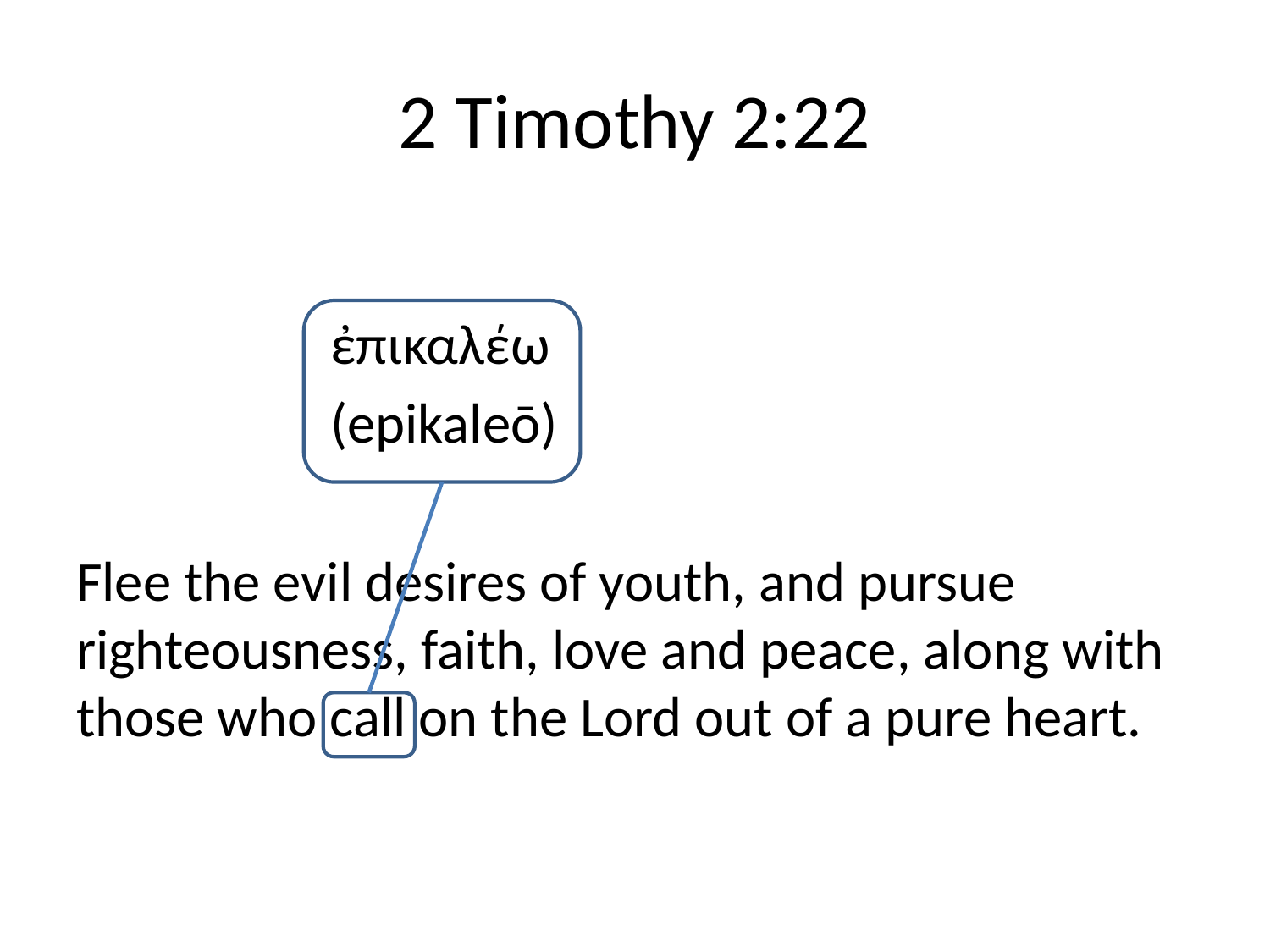

# 2 Timothy 2:22

		ἐπικαλέω
		(epikaleō)

Flee the evil desires of youth, and pursue righteousness, faith, love and peace, along with those who call on the Lord out of a pure heart.